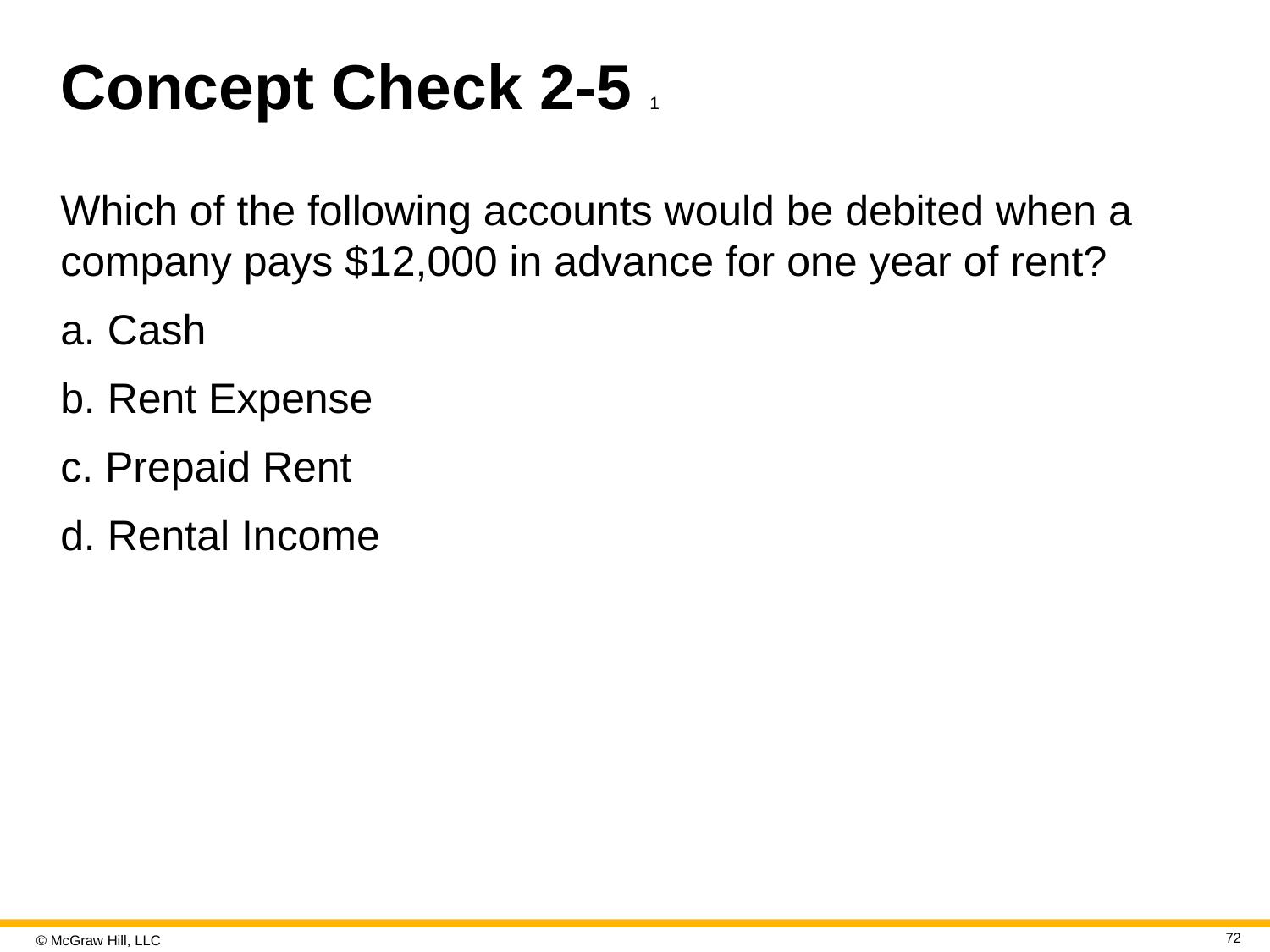

# Concept Check 2-5 1
Which of the following accounts would be debited when a company pays $12,000 in advance for one year of rent?
a. Cash
b. Rent Expense
c. Prepaid Rent
d. Rental Income
72